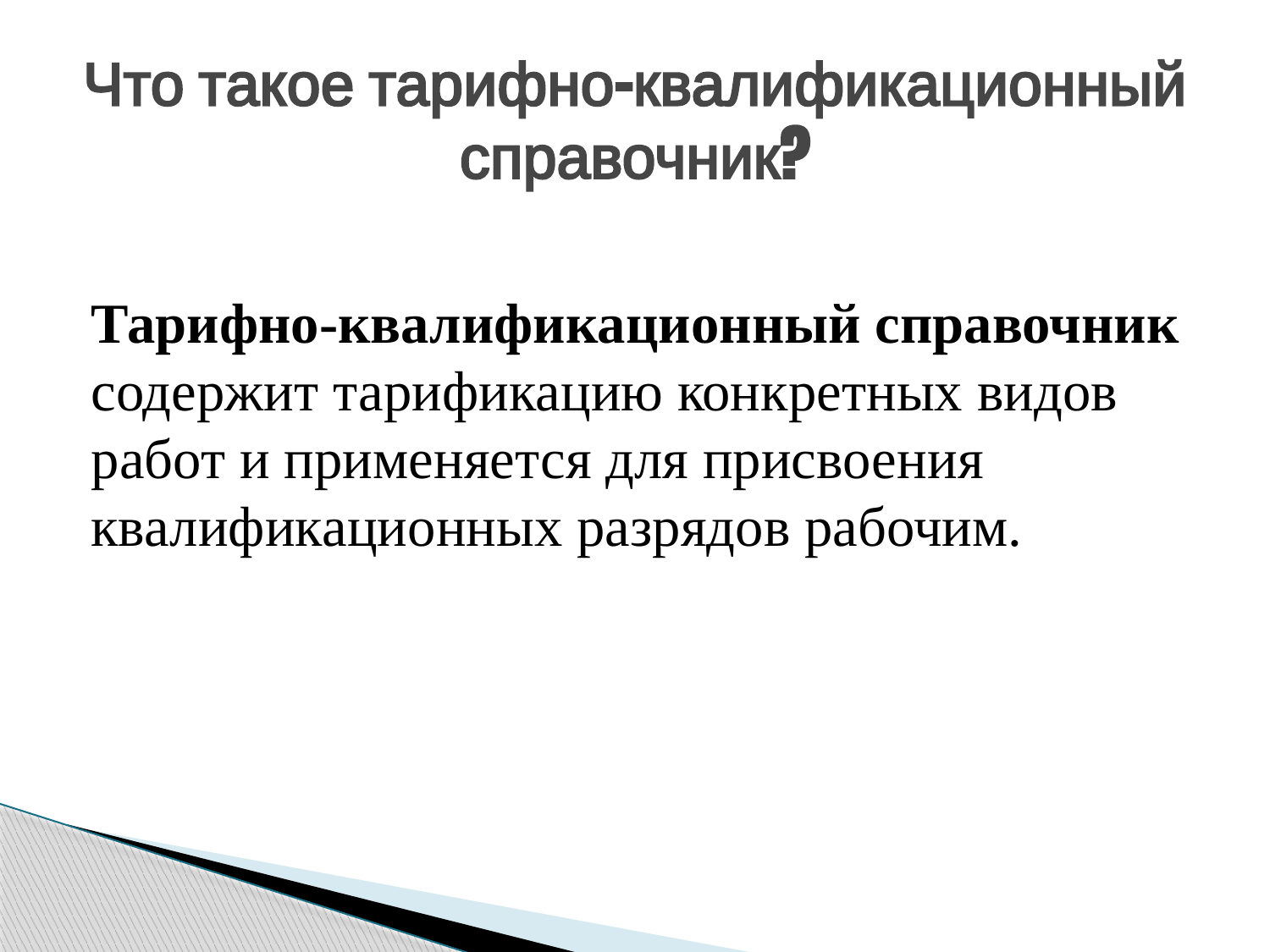

# Что такое тарифно-квалификационный справочник?

Тарифно-квалификационный справочник содержит тарификацию конкретных видов работ и применяется для присвоения квалификационных разрядов рабочим.